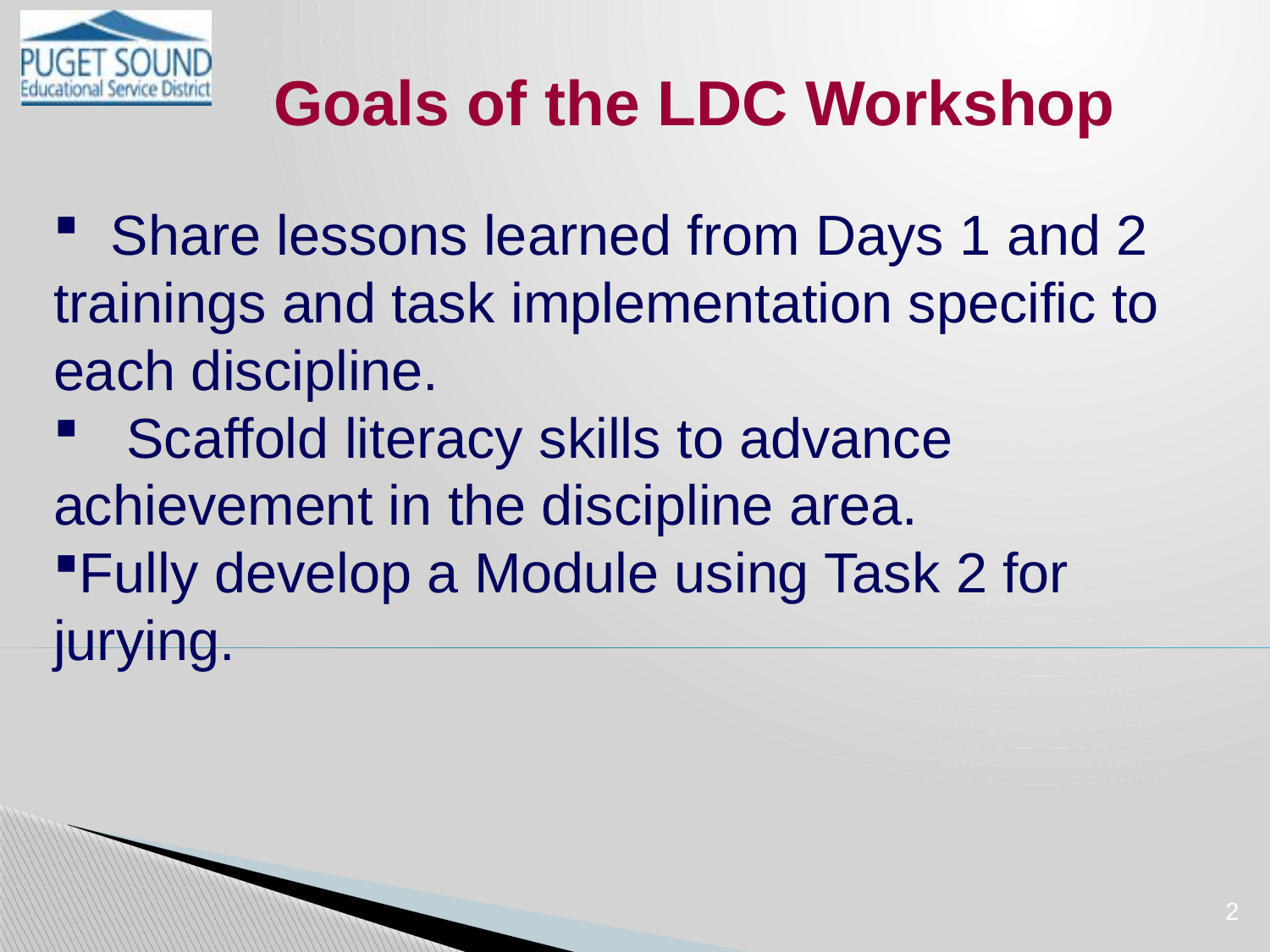

Goals of the LDC Workshop
  Share lessons learned from Days 1 and 2 trainings and task implementation specific to each discipline.
   Scaffold literacy skills to advance achievement in the discipline area.
Fully develop a Module using Task 2 for jurying.
2